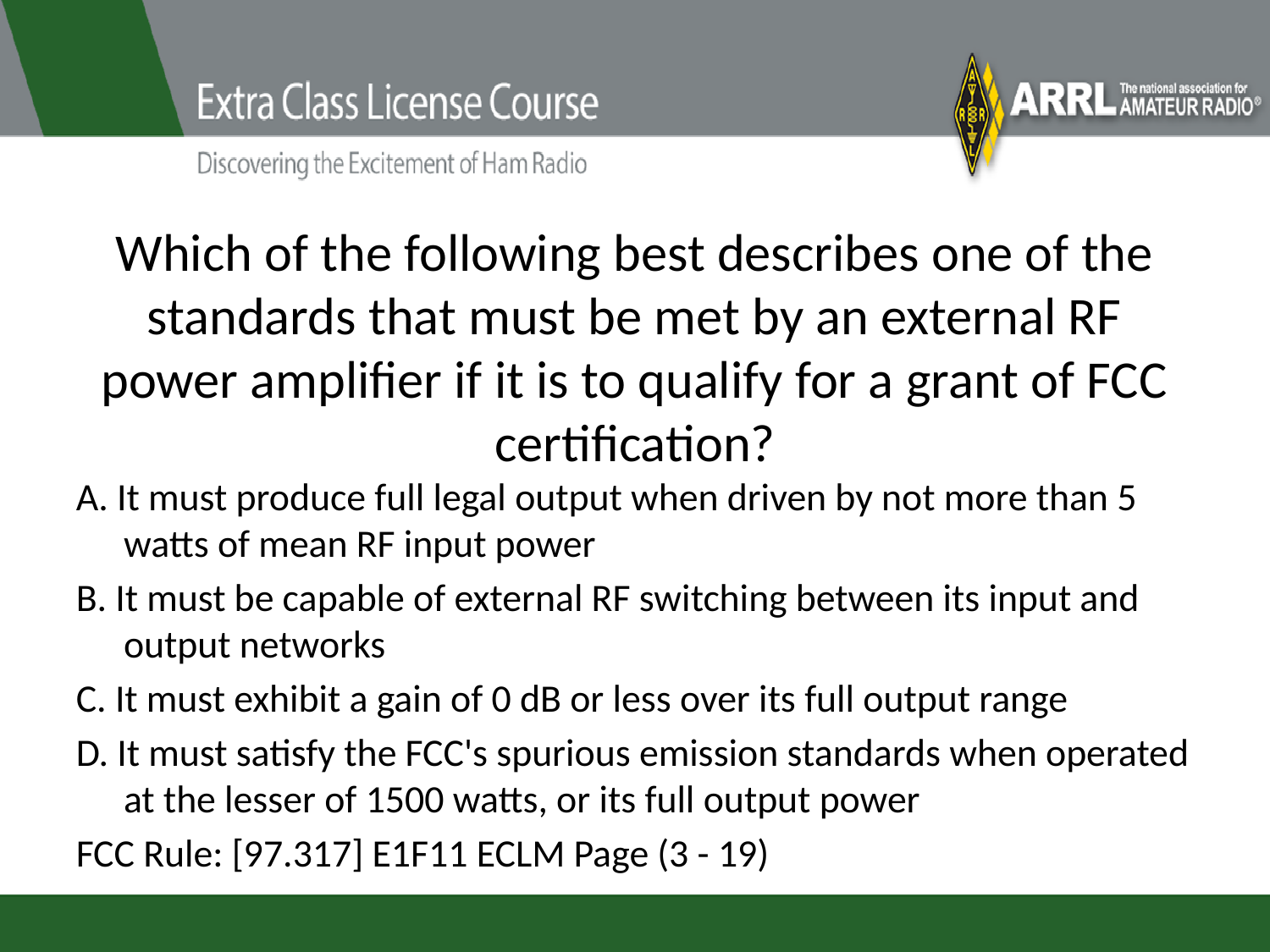

# Which of the following best describes one of the standards that must be met by an external RF power amplifier if it is to qualify for a grant of FCC certification?
A. It must produce full legal output when driven by not more than 5 watts of mean RF input power
B. It must be capable of external RF switching between its input and output networks
C. It must exhibit a gain of 0 dB or less over its full output range
D. It must satisfy the FCC's spurious emission standards when operated at the lesser of 1500 watts, or its full output power
FCC Rule: [97.317] E1F11 ECLM Page (3 - 19)